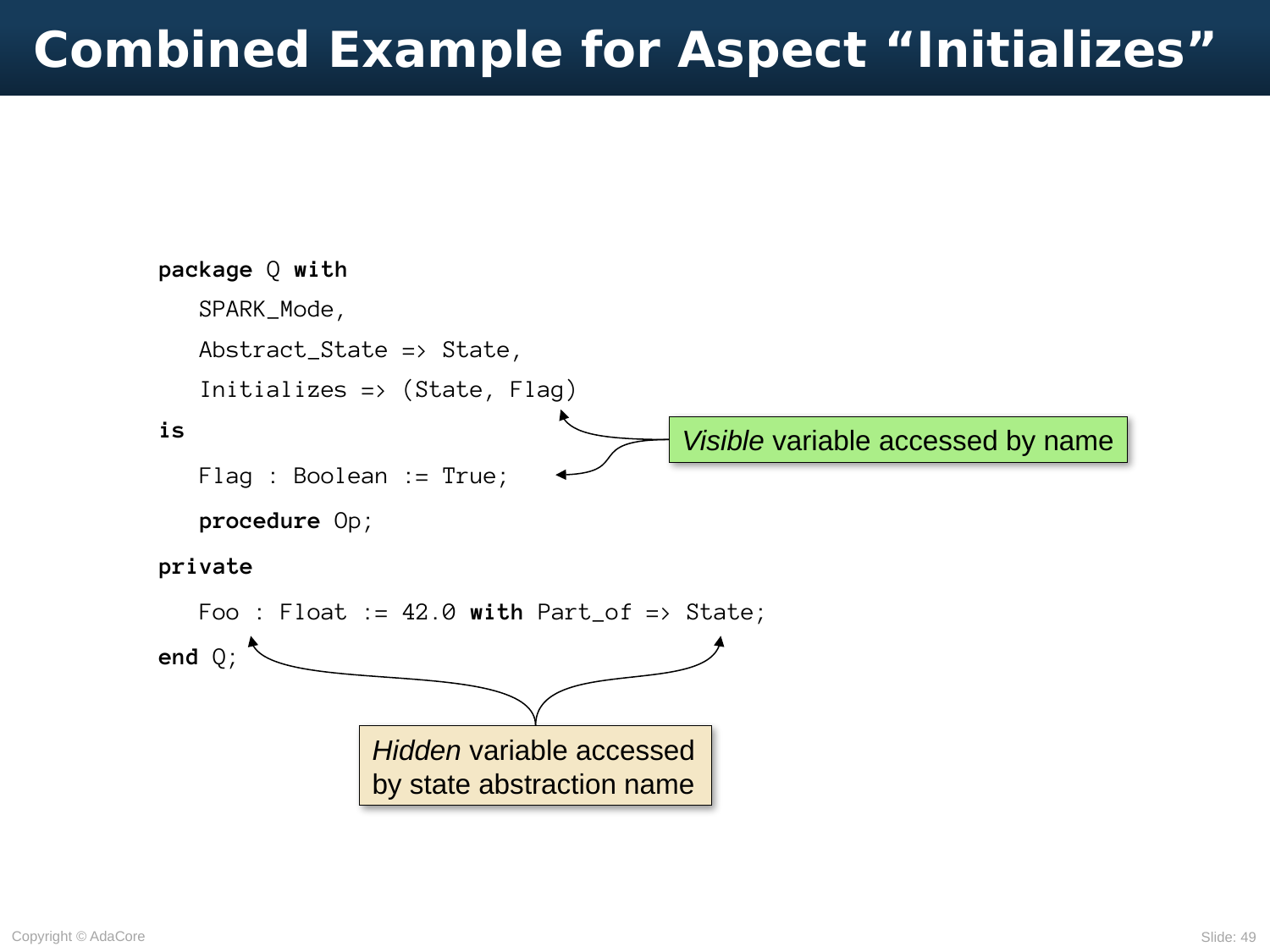

# Combined Example for Aspect “Initializes”
package Q with
   SPARK_Mode,
   Abstract_State => State,
   Initializes => (State, Flag)
is
   Flag : Boolean := True;
   procedure Op;
private
   Foo : Float := 42.0 with Part_of => State;
end Q;

Visible variable accessed by name

Hidden variable accessed by state abstraction name